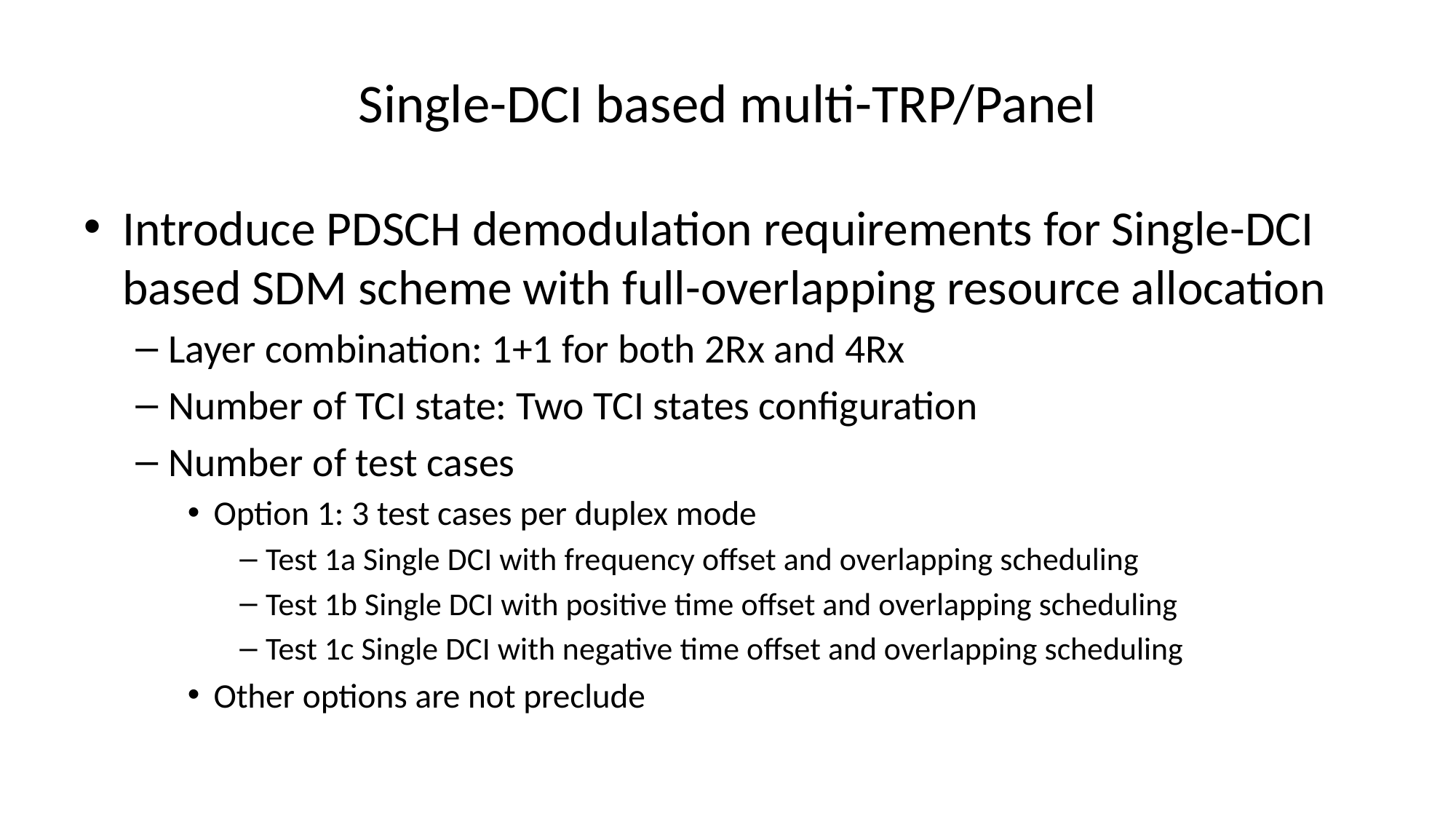

# Single-DCI based multi-TRP/Panel
Introduce PDSCH demodulation requirements for Single-DCI based SDM scheme with full-overlapping resource allocation
Layer combination: 1+1 for both 2Rx and 4Rx
Number of TCI state: Two TCI states configuration
Number of test cases
Option 1: 3 test cases per duplex mode
Test 1a Single DCI with frequency offset and overlapping scheduling
Test 1b Single DCI with positive time offset and overlapping scheduling
Test 1c Single DCI with negative time offset and overlapping scheduling
Other options are not preclude